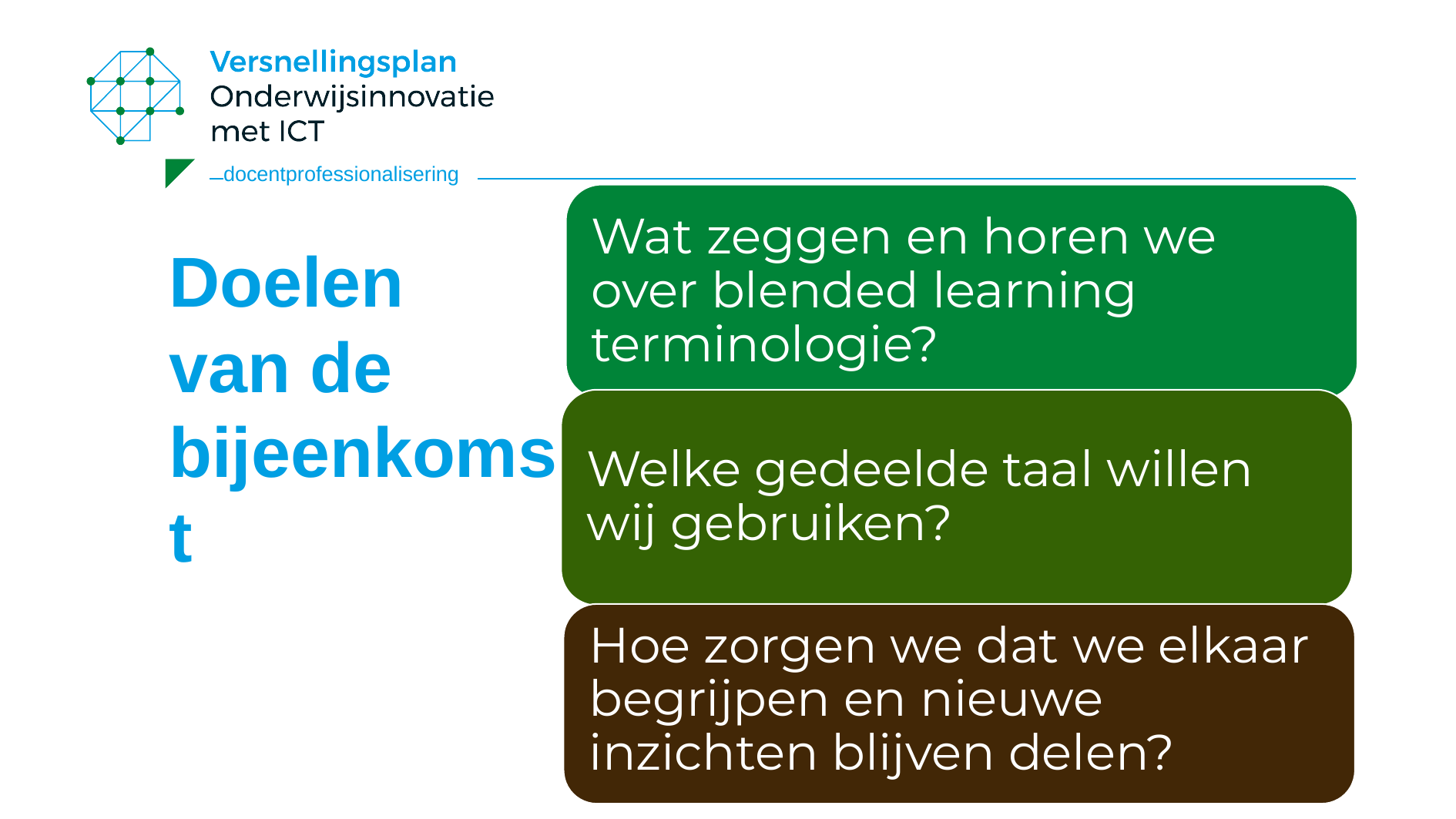

Wat zeggen en horen we over blended learning terminologie?
# Doelen van de bijeenkomst

Welke gedeelde taal willen wij gebruiken?

Hoe zorgen we dat we elkaar begrijpen en nieuwe inzichten blijven delen?